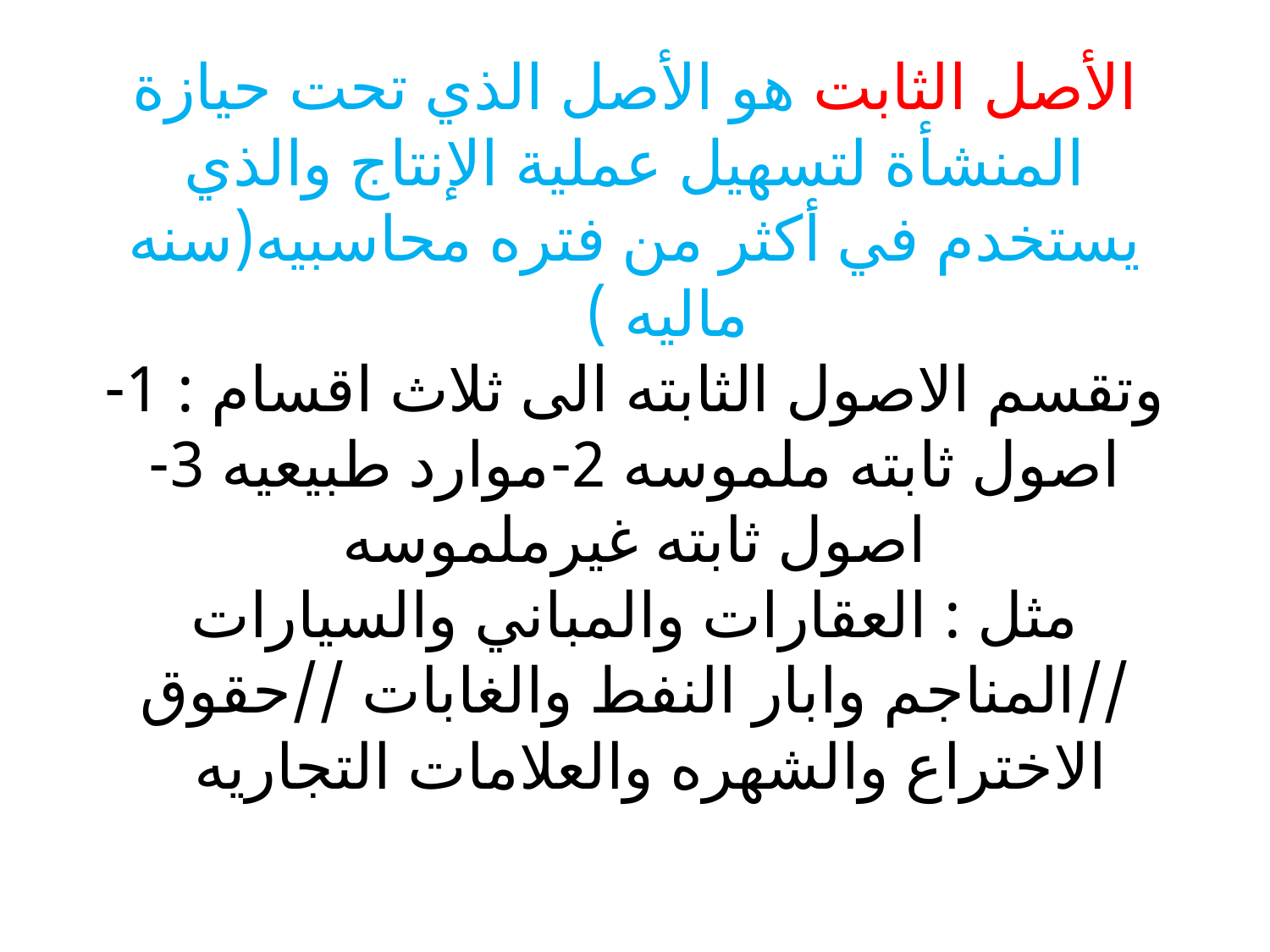

# الأصل الثابت هو الأصل الذي تحت حيازة المنشأة لتسهيل عملية الإنتاج والذي يستخدم في أكثر من فتره محاسبيه(سنه ماليه ) وتقسم الاصول الثابته الى ثلاث اقسام : 1-اصول ثابته ملموسه 2-موارد طبيعيه 3- اصول ثابته غيرملموسه مثل : العقارات والمباني والسيارات //المناجم وابار النفط والغابات //حقوق الاختراع والشهره والعلامات التجاريه